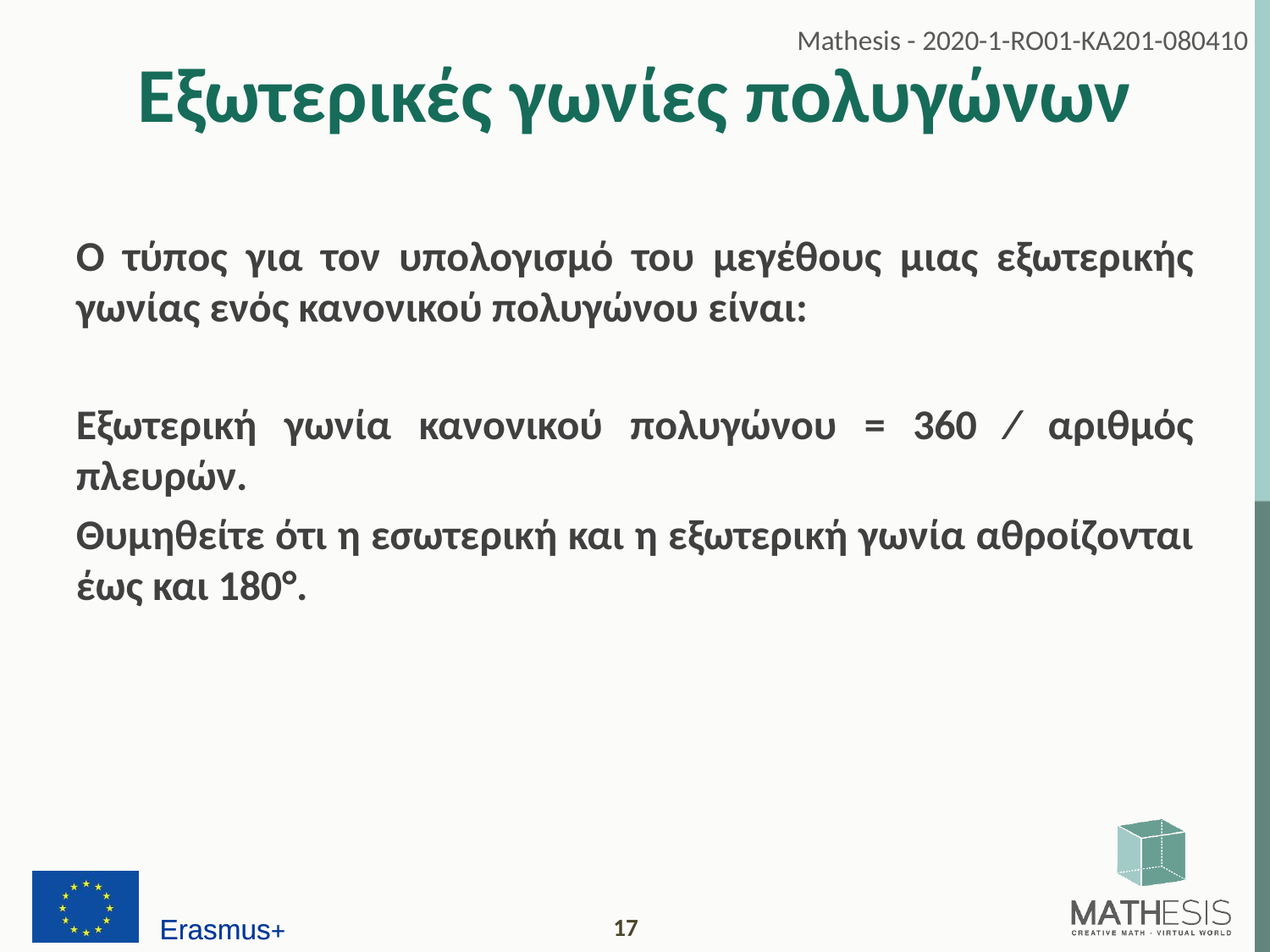

# Εξωτερικές γωνίες πολυγώνων
Ο τύπος για τον υπολογισμό του μεγέθους μιας εξωτερικής γωνίας ενός κανονικού πολυγώνου είναι:

Εξωτερική γωνία κανονικού πολυγώνου = 360 ∕ αριθμός πλευρών.
Θυμηθείτε ότι η εσωτερική και η εξωτερική γωνία αθροίζονται έως και 180°.